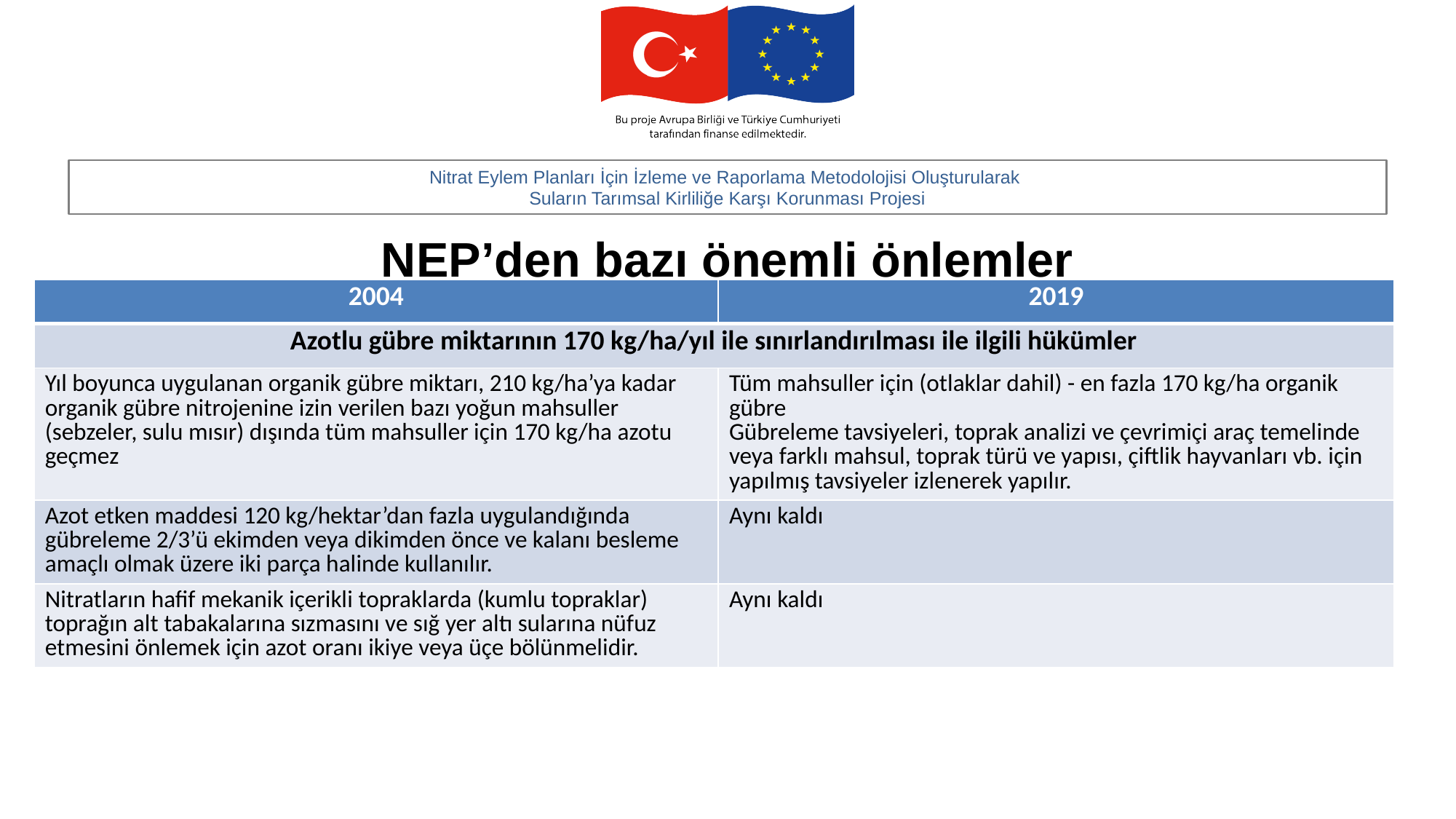

# NEP’den bazı önemli önlemler
| 2004 | 2019 |
| --- | --- |
| Azotlu gübre miktarının 170 kg/ha/yıl ile sınırlandırılması ile ilgili hükümler |  |
| Yıl boyunca uygulanan organik gübre miktarı, 210 kg/ha’ya kadar organik gübre nitrojenine izin verilen bazı yoğun mahsuller (sebzeler, sulu mısır) dışında tüm mahsuller için 170 kg/ha azotu geçmez | Tüm mahsuller için (otlaklar dahil) - en fazla 170 kg/ha organik gübre Gübreleme tavsiyeleri, toprak analizi ve çevrimiçi araç temelinde veya farklı mahsul, toprak türü ve yapısı, çiftlik hayvanları vb. için yapılmış tavsiyeler izlenerek yapılır. |
| Azot etken maddesi 120 kg/hektar’dan fazla uygulandığında gübreleme 2/3’ü ekimden veya dikimden önce ve kalanı besleme amaçlı olmak üzere iki parça halinde kullanılır. | Aynı kaldı |
| Nitratların hafif mekanik içerikli topraklarda (kumlu topraklar) toprağın alt tabakalarına sızmasını ve sığ yer altı sularına nüfuz etmesini önlemek için azot oranı ikiye veya üçe bölünmelidir. | Aynı kaldı |
.

.